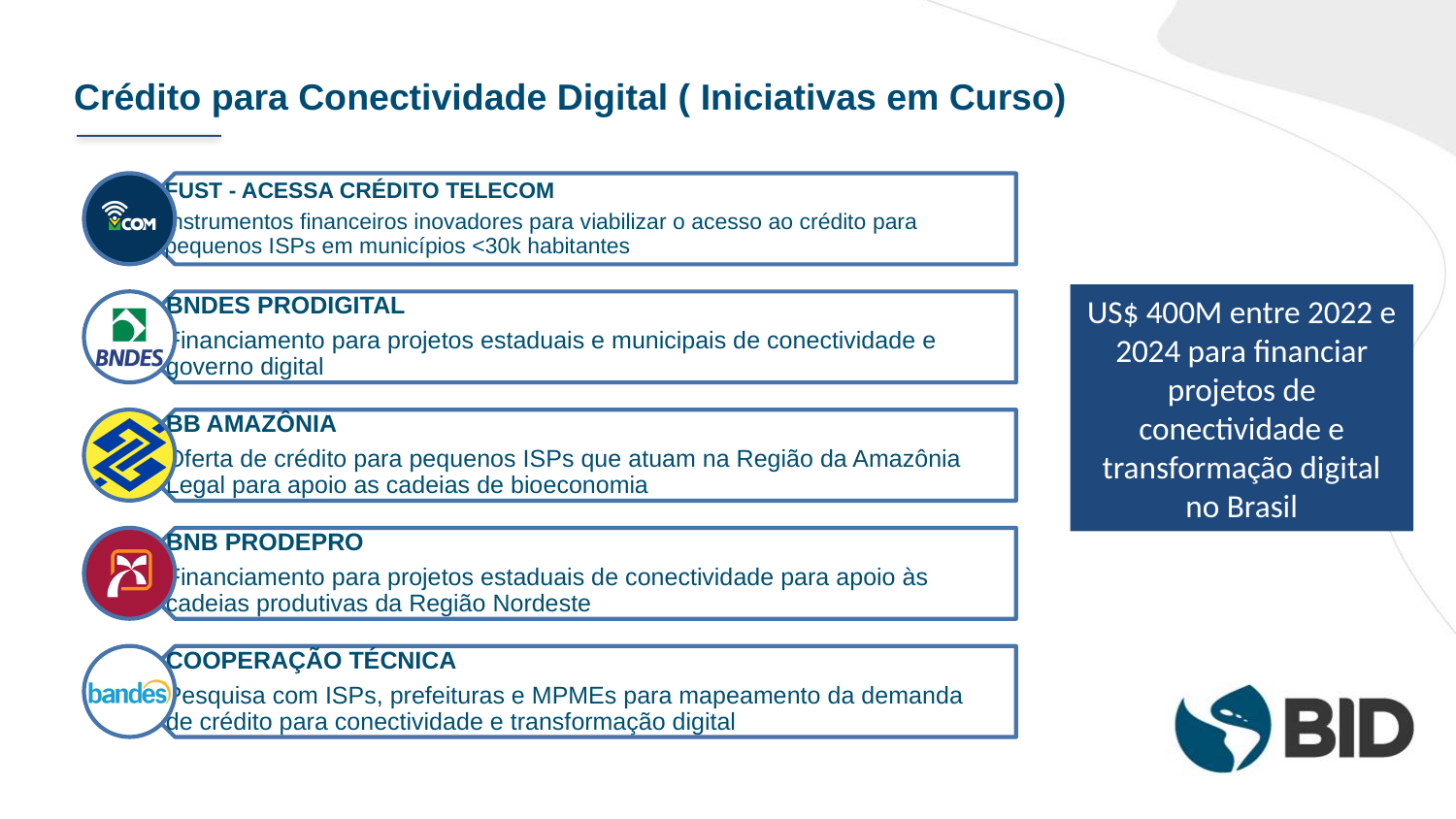

Crédito para Conectividade Digital ( Iniciativas em Curso)
FUST - ACESSA CRÉDITO TELECOM
Instrumentos financeiros inovadores para viabilizar o acesso ao crédito para pequenos ISPs em municípios <30k habitantes
BNDES PRODIGITAL
Financiamento para projetos estaduais e municipais de conectividade e governo digital
BB AMAZÔNIA
Oferta de crédito para pequenos ISPs que atuam na Região da Amazônia Legal para apoio as cadeias de bioeconomia
BNB PRODEPRO
Financiamento para projetos estaduais de conectividade para apoio às cadeias produtivas da Região Nordeste
COOPERAÇÃO TÉCNICA
Pesquisa com ISPs, prefeituras e MPMEs para mapeamento da demanda de crédito para conectividade e transformação digital
US$ 400M entre 2022 e 2024 para financiar projetos de conectividade e transformação digital no Brasil